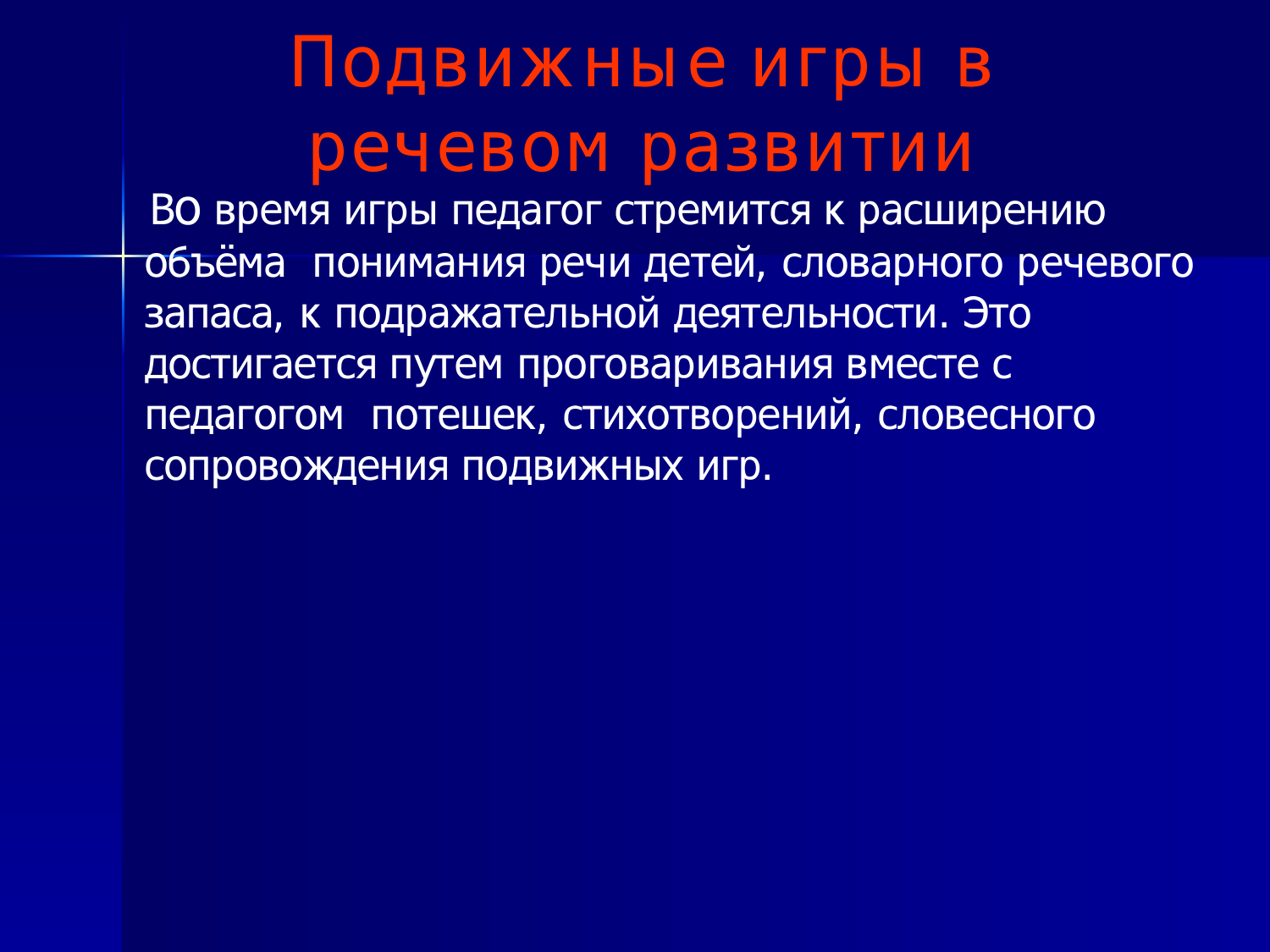

# Подвижные игры в речевом развитии
    Во время игры педагог стремится к расширению объёма  понимания речи детей, словарного речевого запаса, к подражательной деятельности. Это достигается путем проговаривания вместе с педагогом  потешек, стихотворений, словесного сопровождения подвижных игр.